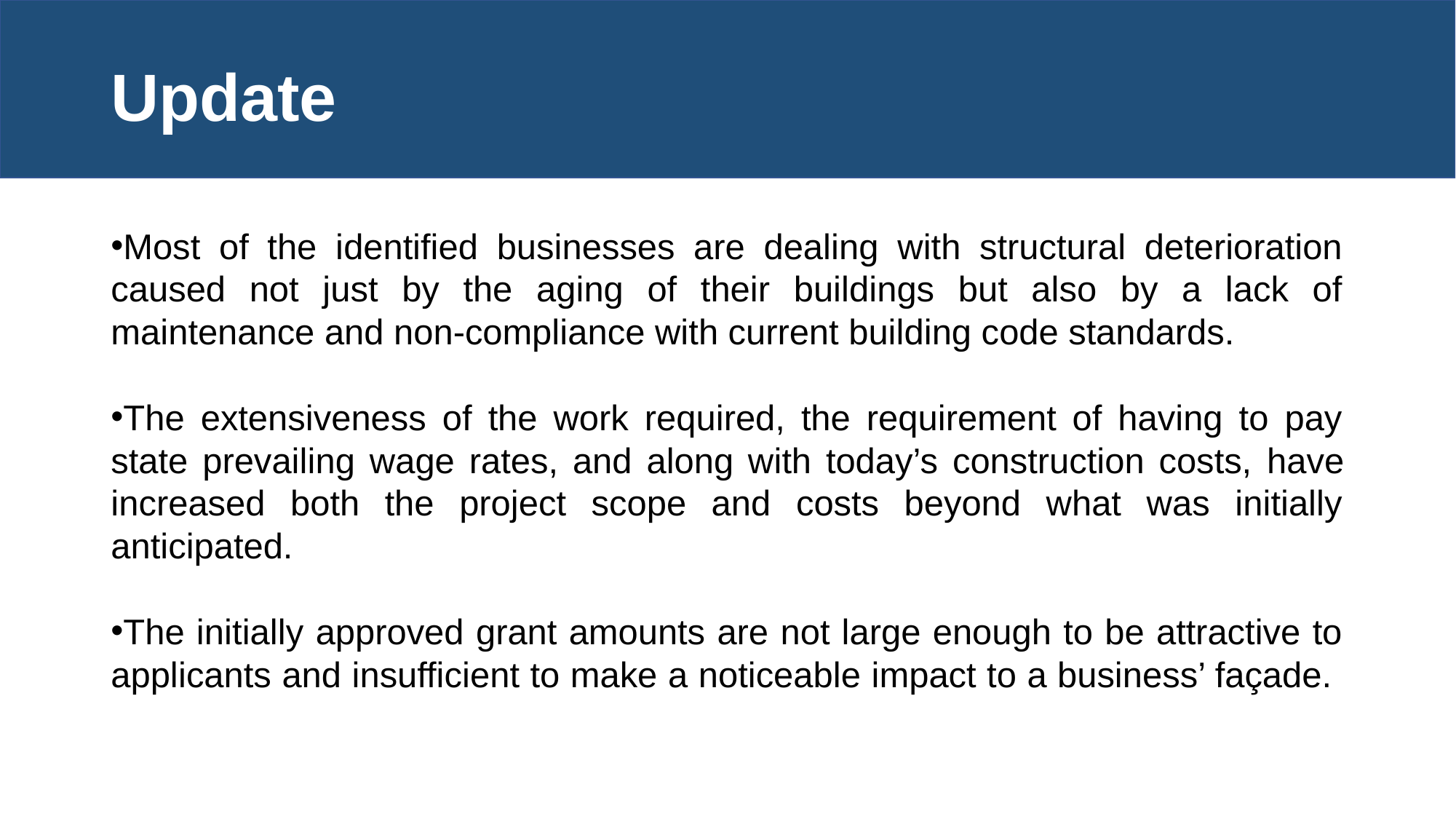

# Update
Most of the identified businesses are dealing with structural deterioration caused not just by the aging of their buildings but also by a lack of maintenance and non-compliance with current building code standards.

The extensiveness of the work required, the requirement of having to pay state prevailing wage rates, and along with today’s construction costs, have increased both the project scope and costs beyond what was initially anticipated.

The initially approved grant amounts are not large enough to be attractive to applicants and insufficient to make a noticeable impact to a business’ façade.